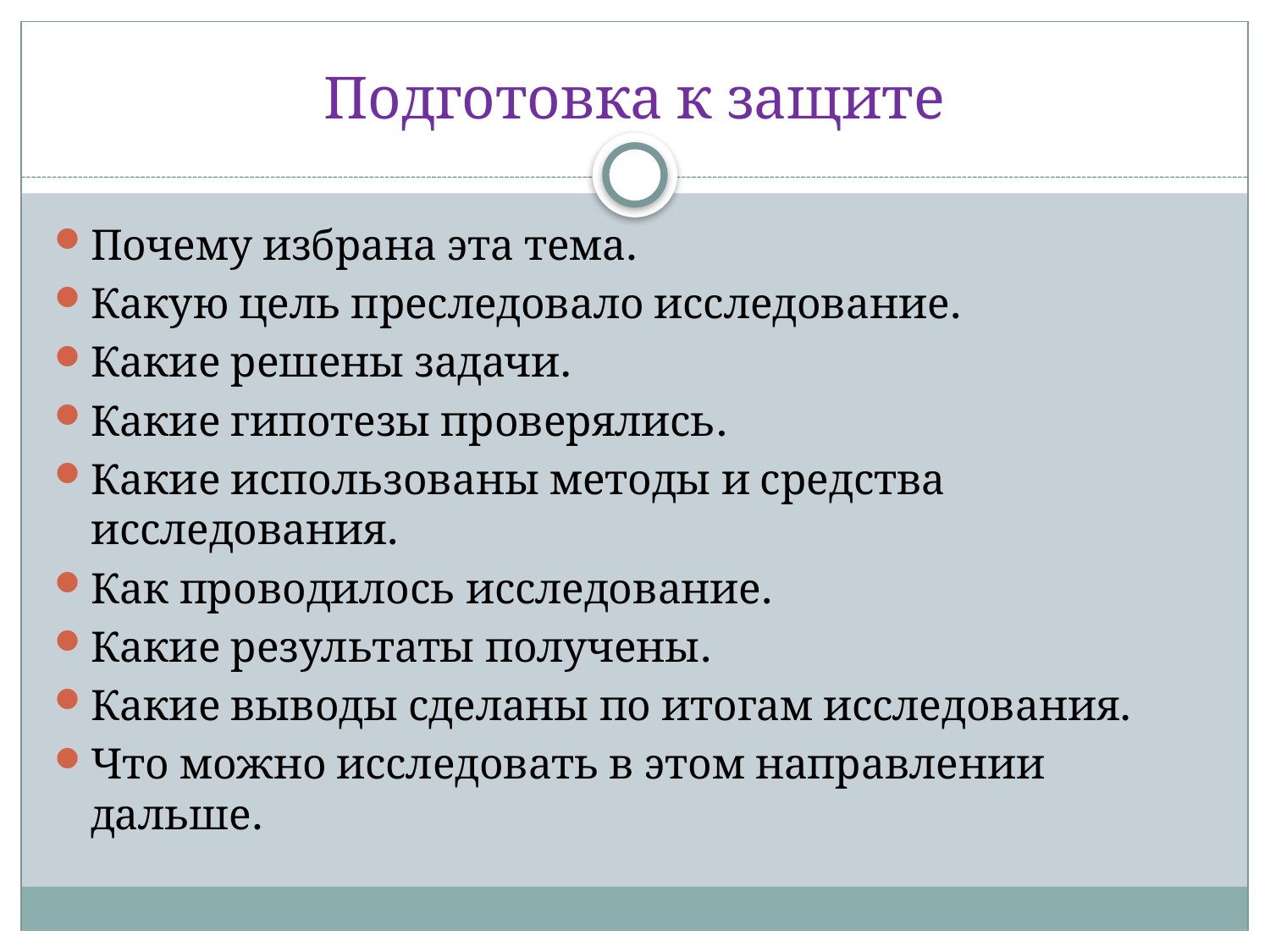

# Подготовка к защите
Почему избрана эта тема.
Какую цель преследовало исследование.
Какие решены задачи.
Какие гипотезы проверялись.
Какие использованы методы и средства исследования.
Как проводилось исследование.
Какие результаты получены.
Какие выводы сделаны по итогам исследования.
Что можно исследовать в этом направлении дальше.